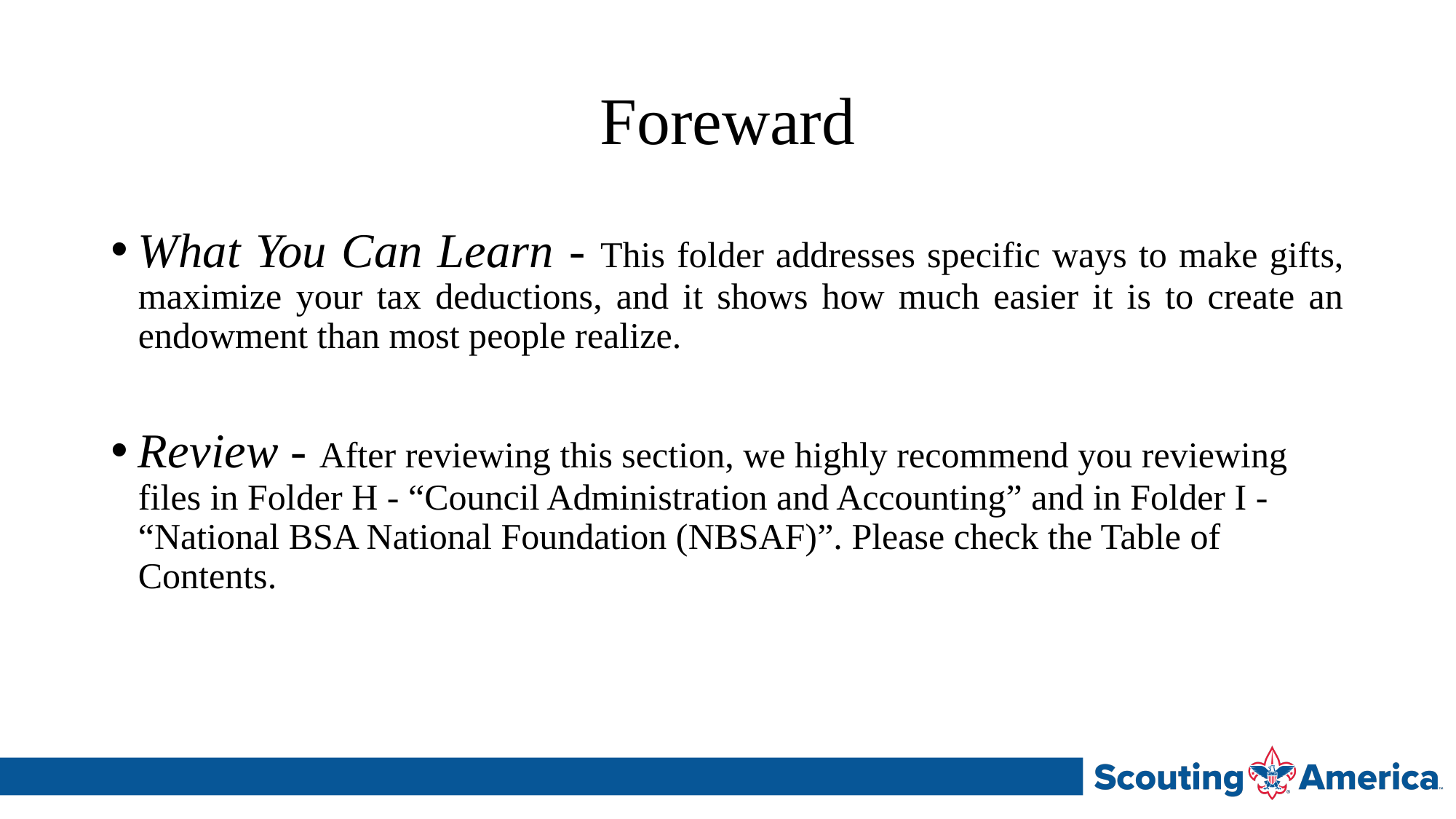

# Foreward
What You Can Learn - This folder addresses specific ways to make gifts, maximize your tax deductions, and it shows how much easier it is to create an endowment than most people realize.

Review - After reviewing this section, we highly recommend you reviewing files in Folder H - “Council Administration and Accounting” and in Folder I - “National BSA National Foundation (NBSAF)”. Please check the Table of Contents.